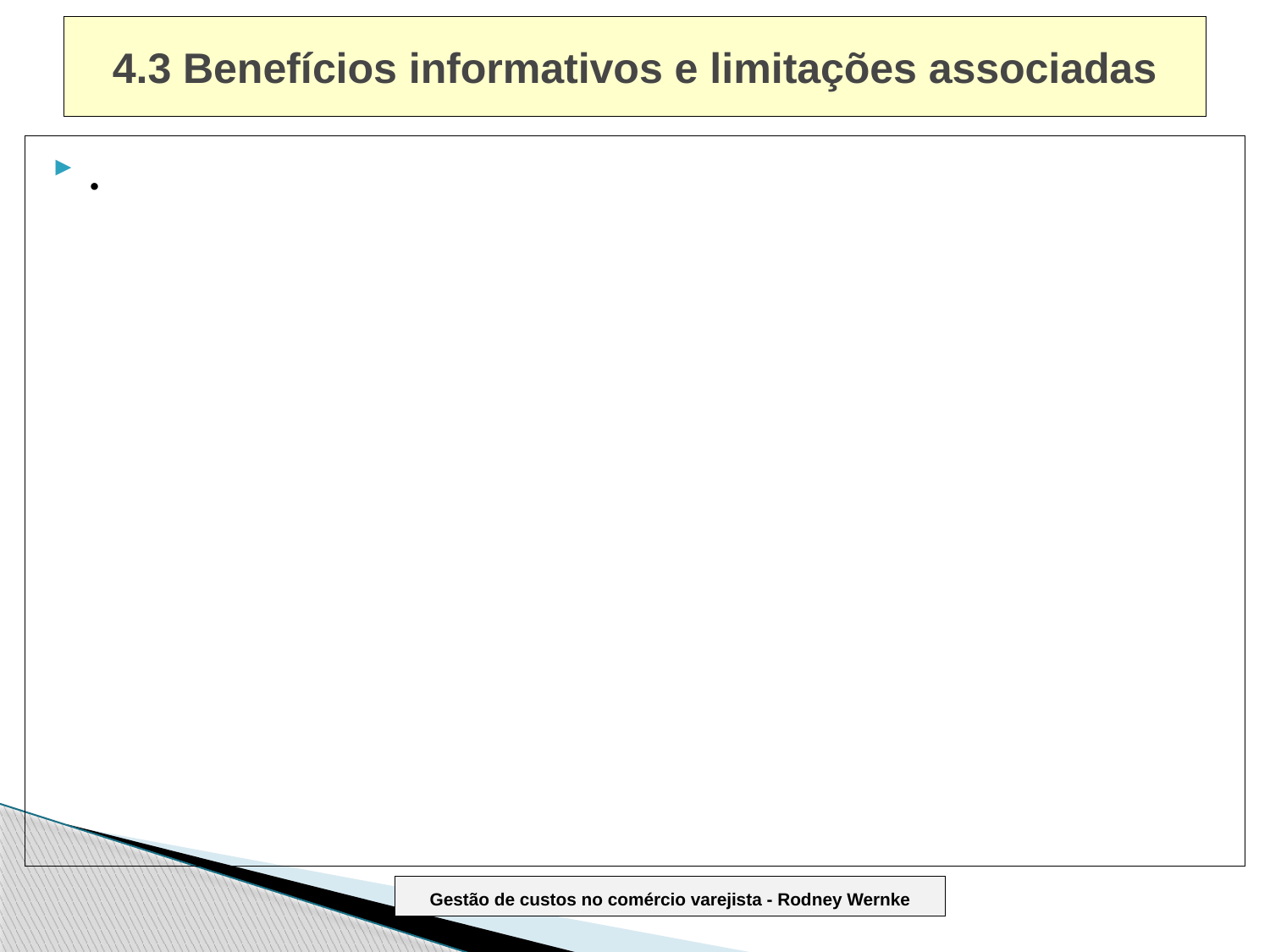

# 4.3 Benefícios informativos e limitações associadas
.
Gestão de custos no comércio varejista - Rodney Wernke